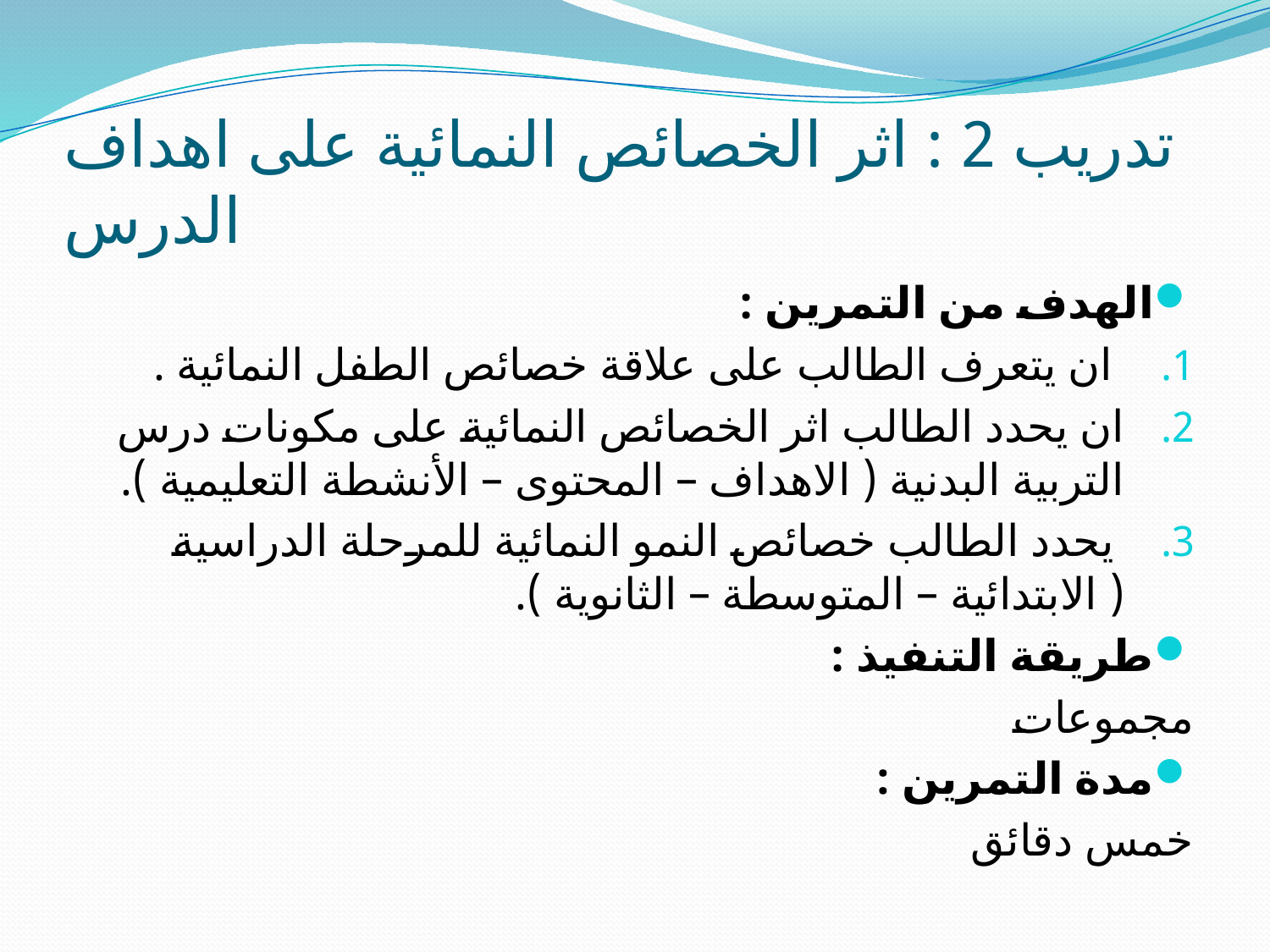

# تدريب 2 : اثر الخصائص النمائية على اهداف الدرس
الهدف من التمرين :
 ان يتعرف الطالب على علاقة خصائص الطفل النمائية .
ان يحدد الطالب اثر الخصائص النمائية على مكونات درس التربية البدنية ( الاهداف – المحتوى – الأنشطة التعليمية ).
 يحدد الطالب خصائص النمو النمائية للمرحلة الدراسية ( الابتدائية – المتوسطة – الثانوية ).
طريقة التنفيذ :
مجموعات
مدة التمرين :
خمس دقائق